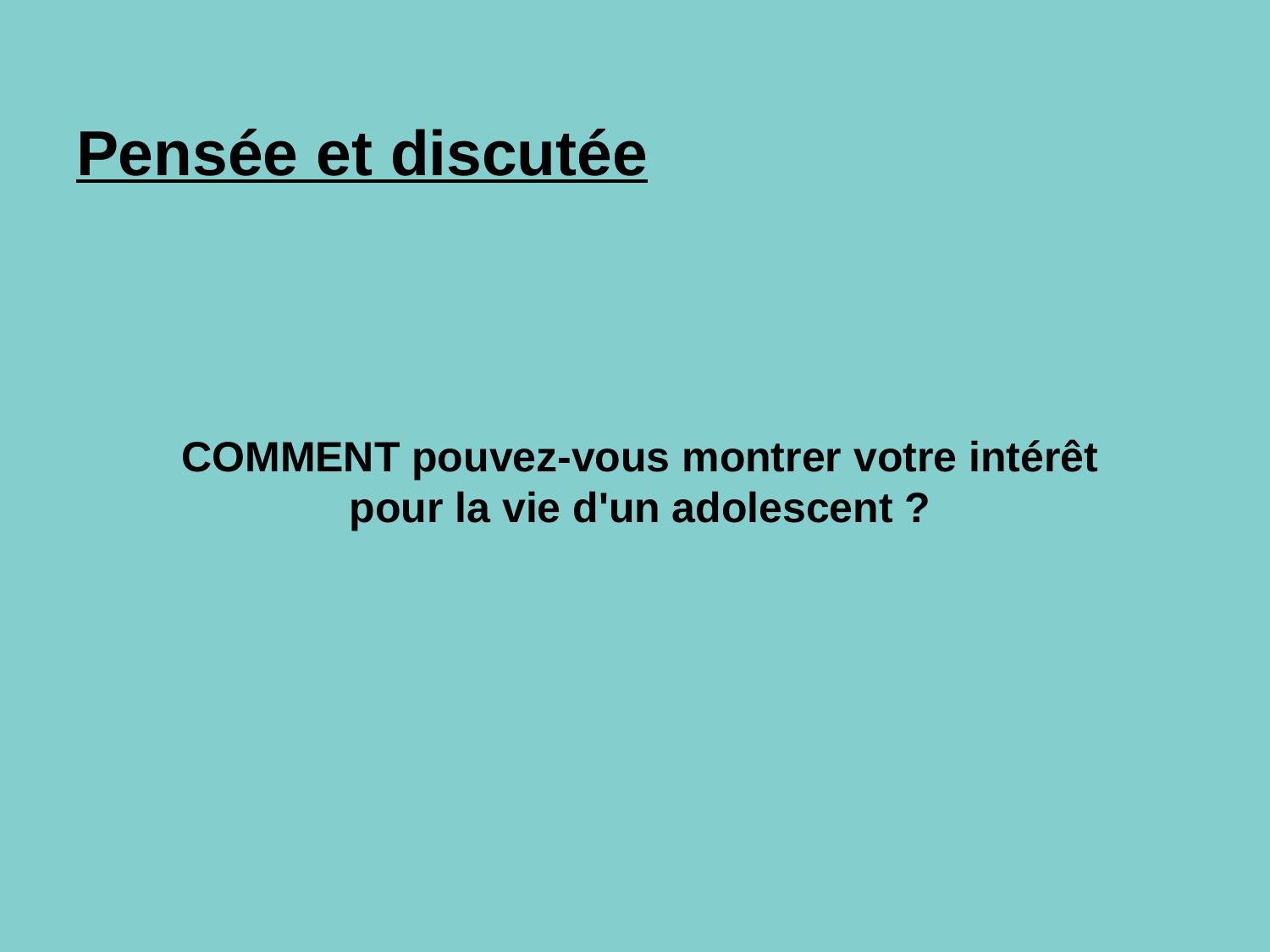

# Pensée et discutée
COMMENT pouvez-vous montrer votre intérêt pour la vie d'un adolescent ?